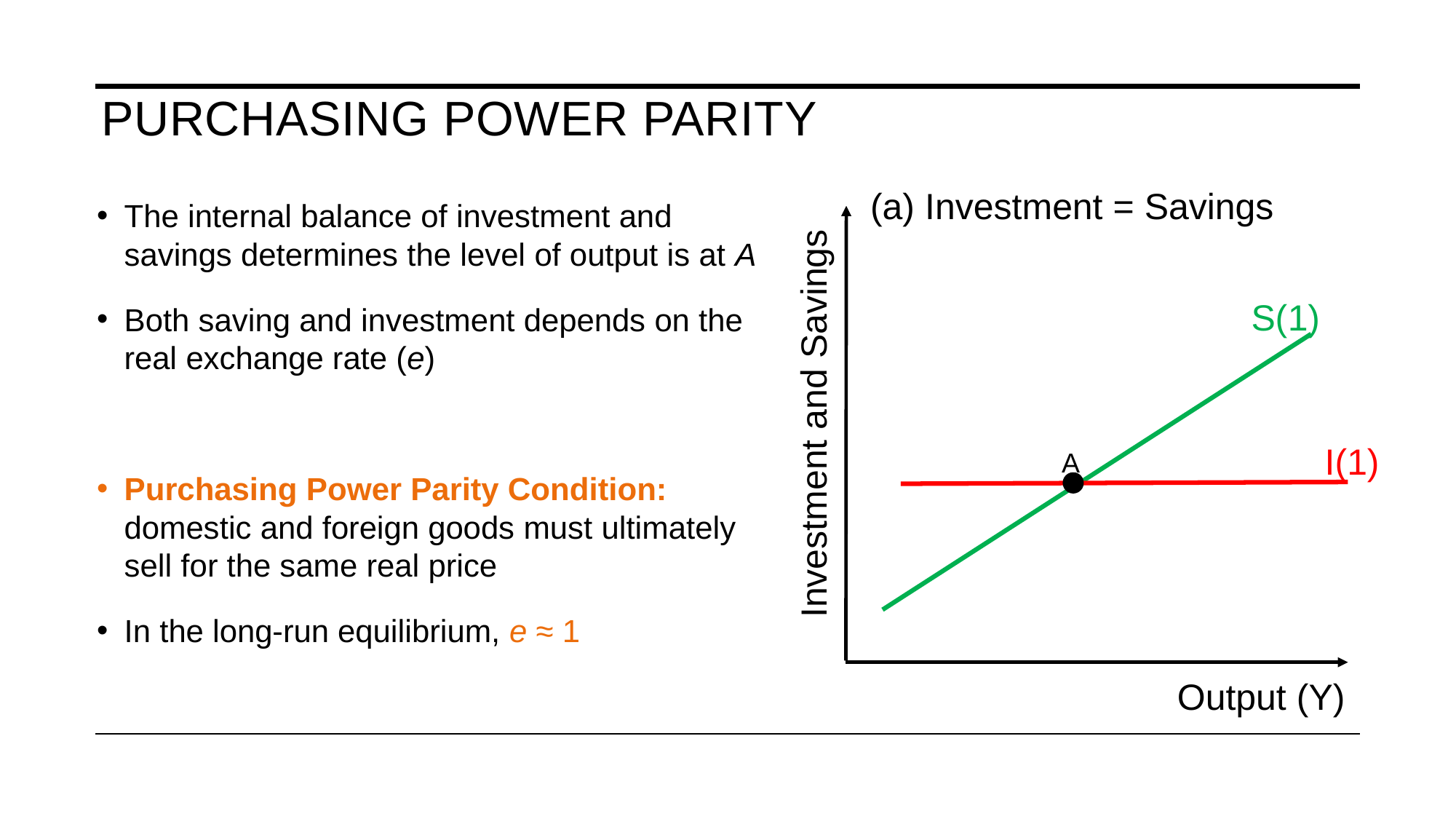

# Purchasing power parity
(a) Investment = Savings

S(1)

Investment and Savings
I(1)
A

Output (Y)
The internal balance of investment and savings determines the level of output is at A
Both saving and investment depends on the real exchange rate (e)

Purchasing Power Parity Condition: domestic and foreign goods must ultimately sell for the same real price
In the long-run equilibrium, e ≈ 1